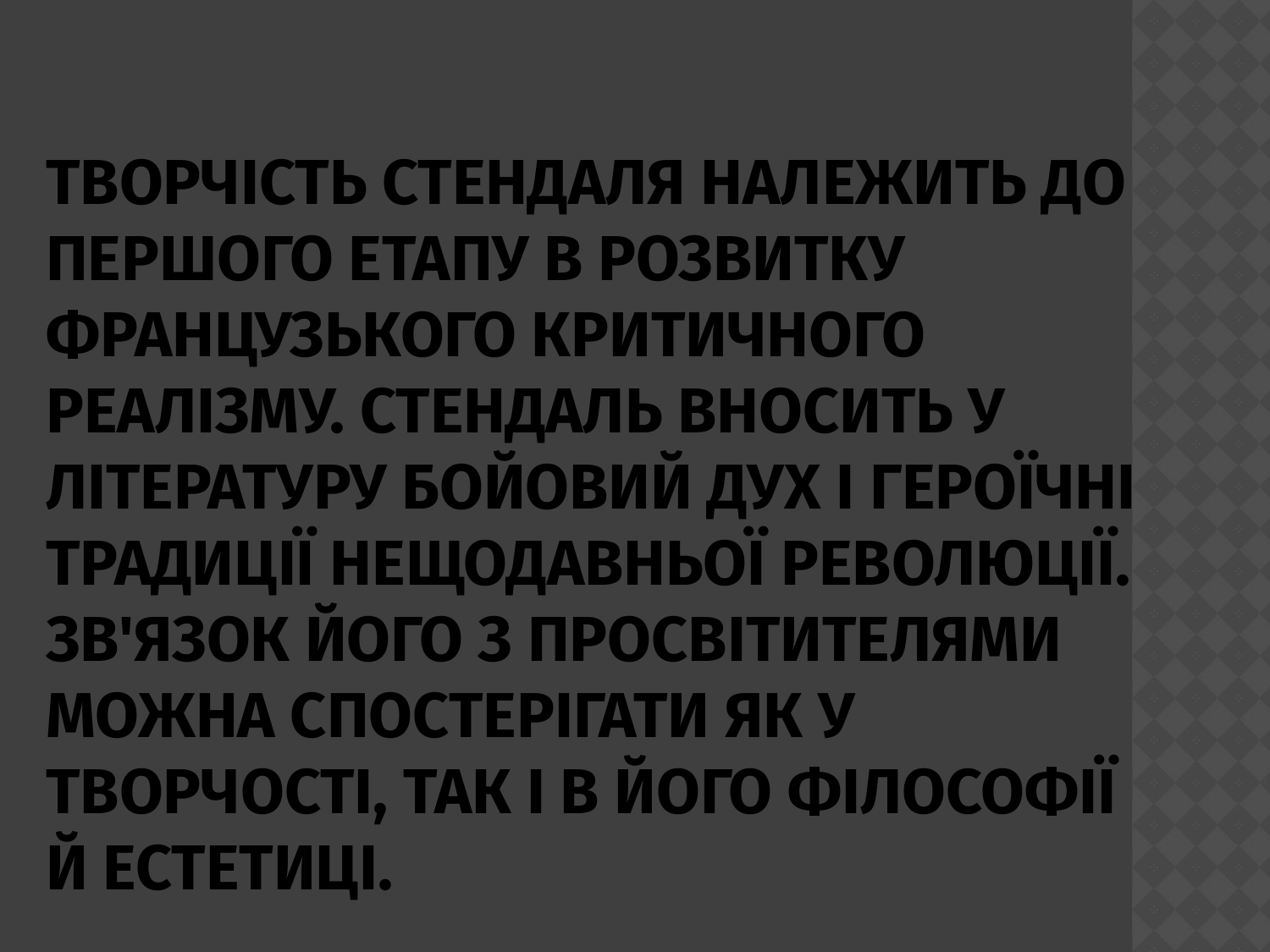

# Творчість Стендаля належить до першого етапу в розвитку французького критичного реалізму. Стендаль вносить у літературу бойовий дух і героїчні традиції нещодавньої революції. Зв'язок його з просвітителями можна спостерігати як у творчості, так і в його філософії й естетиці.